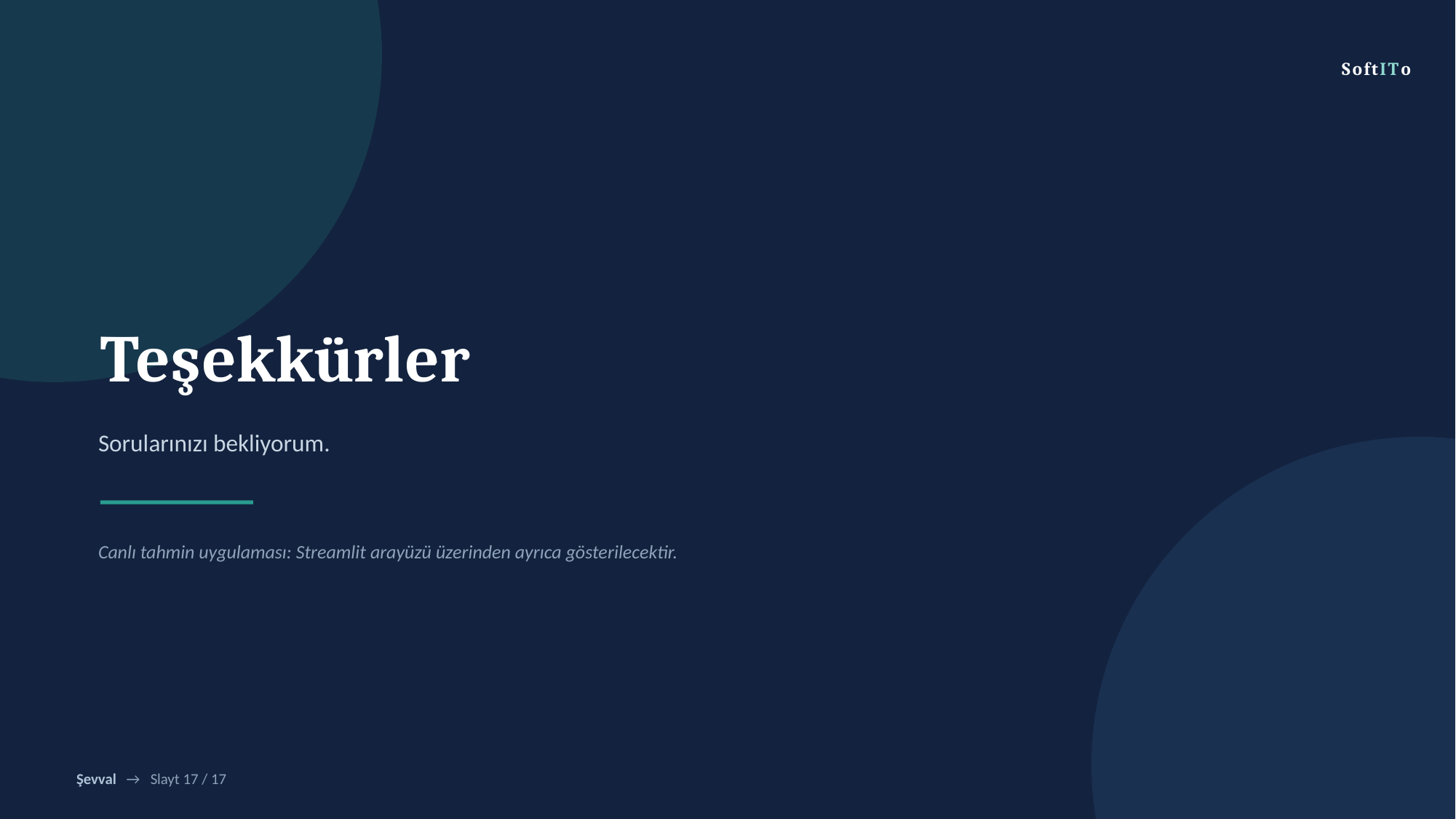

SoftITo
Teşekkürler
Sorularınızı bekliyorum.

Canlı tahmin uygulaması: Streamlit arayüzü üzerinden ayrıca gösterilecektir.
Şevval   →   Slayt 17 / 17